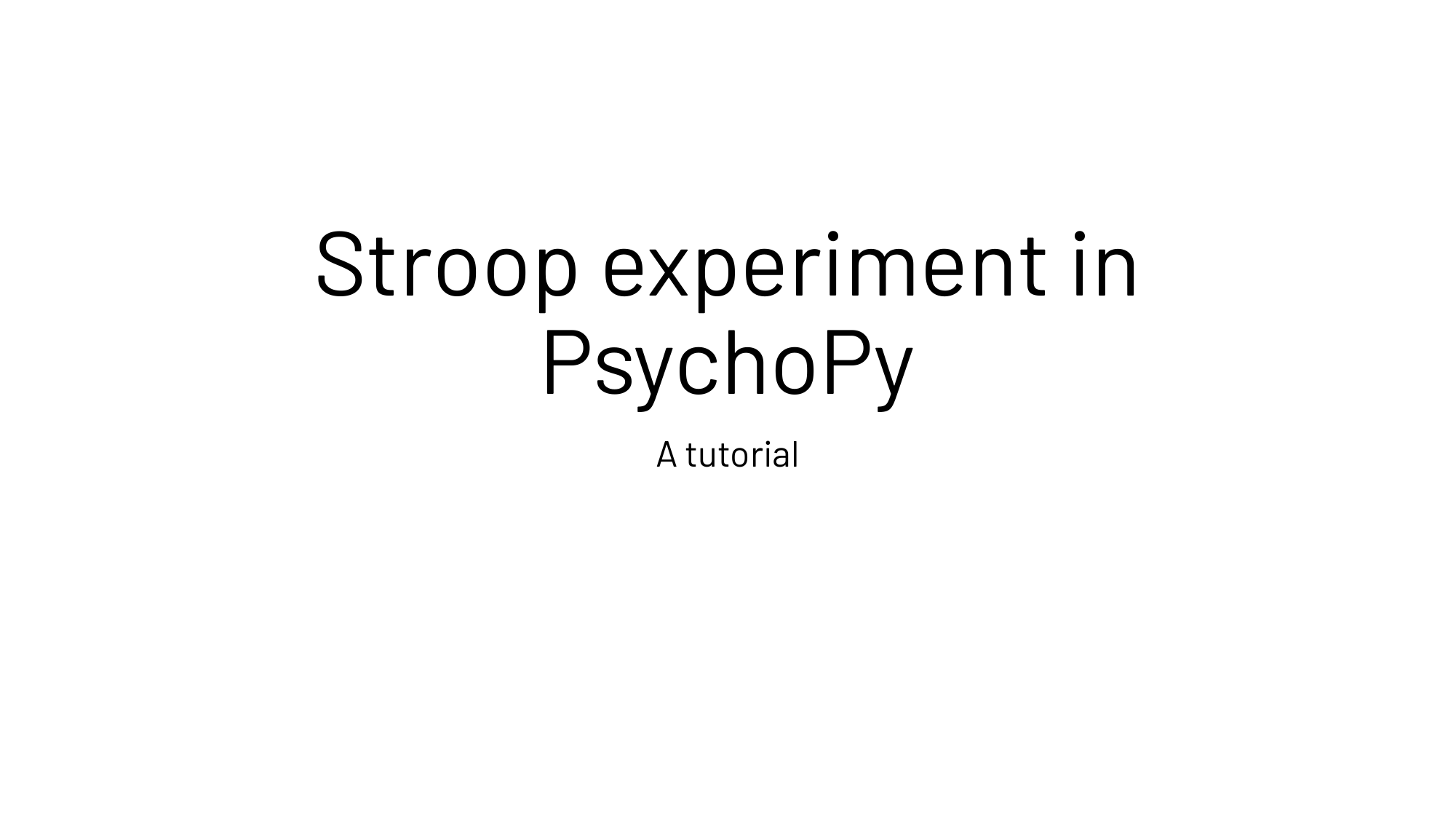

# Stroop experiment in PsychoPy
A tutorial